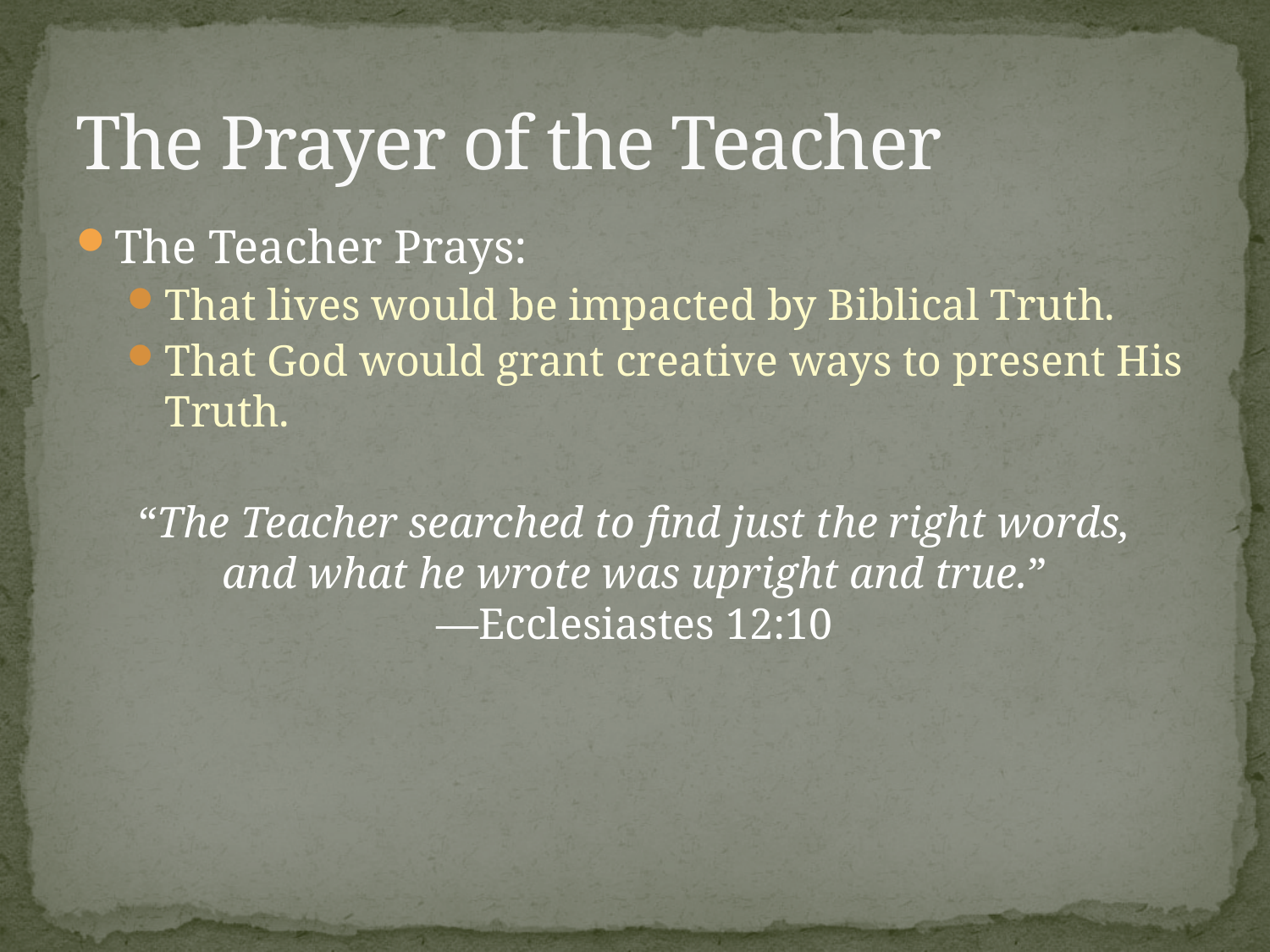

# The Prayer of the Teacher
The Teacher Prays:
That lives would be impacted by Biblical Truth.
That God would grant creative ways to present His Truth.

“The Teacher searched to find just the right words,
and what he wrote was upright and true.”
—Ecclesiastes 12:10